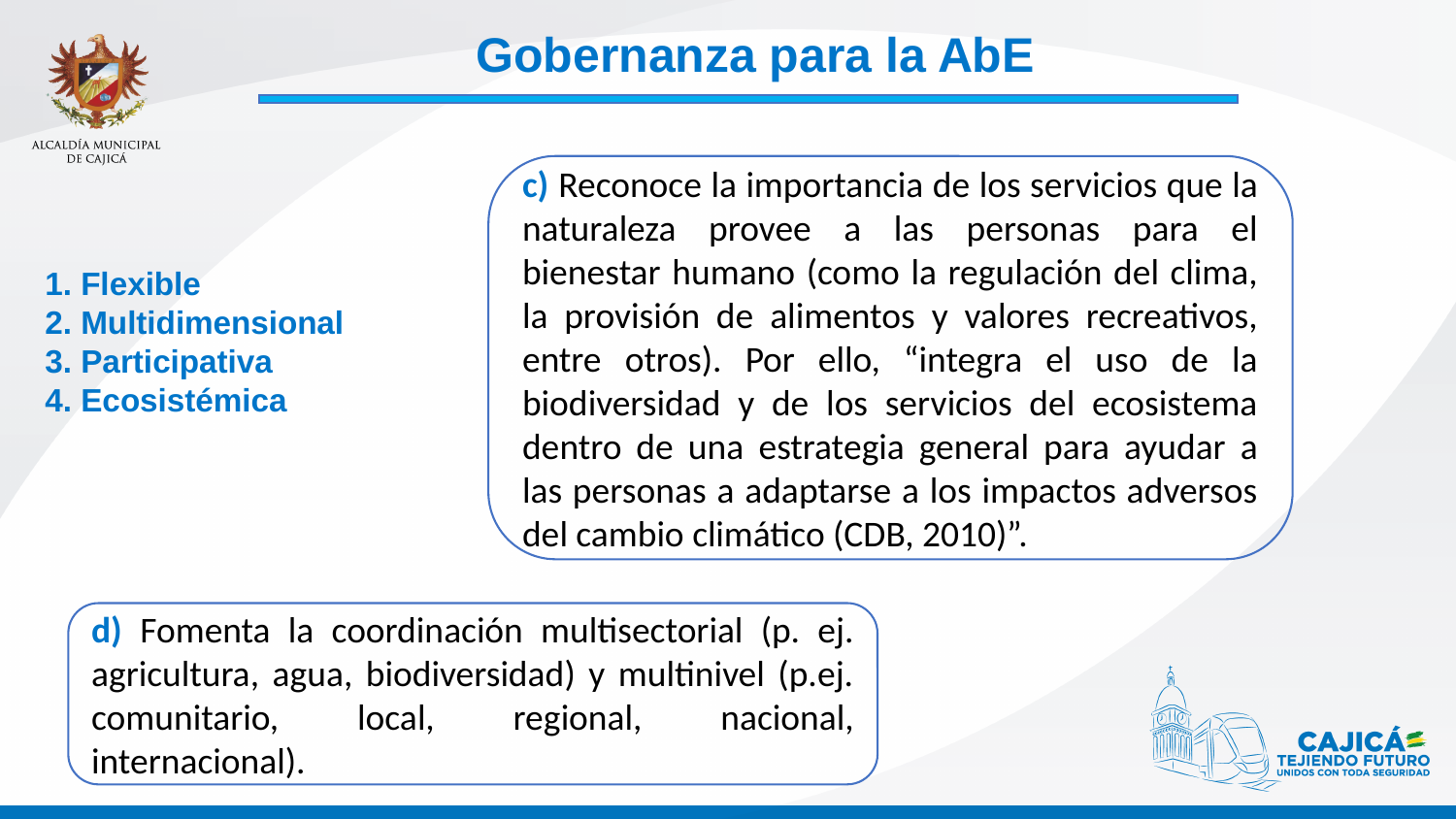

Gobernanza para la AbE

c) Reconoce la importancia de los servicios que la naturaleza provee a las personas para el bienestar humano (como la regulación del clima, la provisión de alimentos y valores recreativos, entre otros). Por ello, “integra el uso de la biodiversidad y de los servicios del ecosistema dentro de una estrategia general para ayudar a las personas a adaptarse a los impactos adversos del cambio climático (CDB, 2010)”.
1. Flexible
2. Multidimensional
3. Participativa
4. Ecosistémica
d) Fomenta la coordinación multisectorial (p. ej. agricultura, agua, biodiversidad) y multinivel (p.ej. comunitario, local, regional, nacional, internacional).